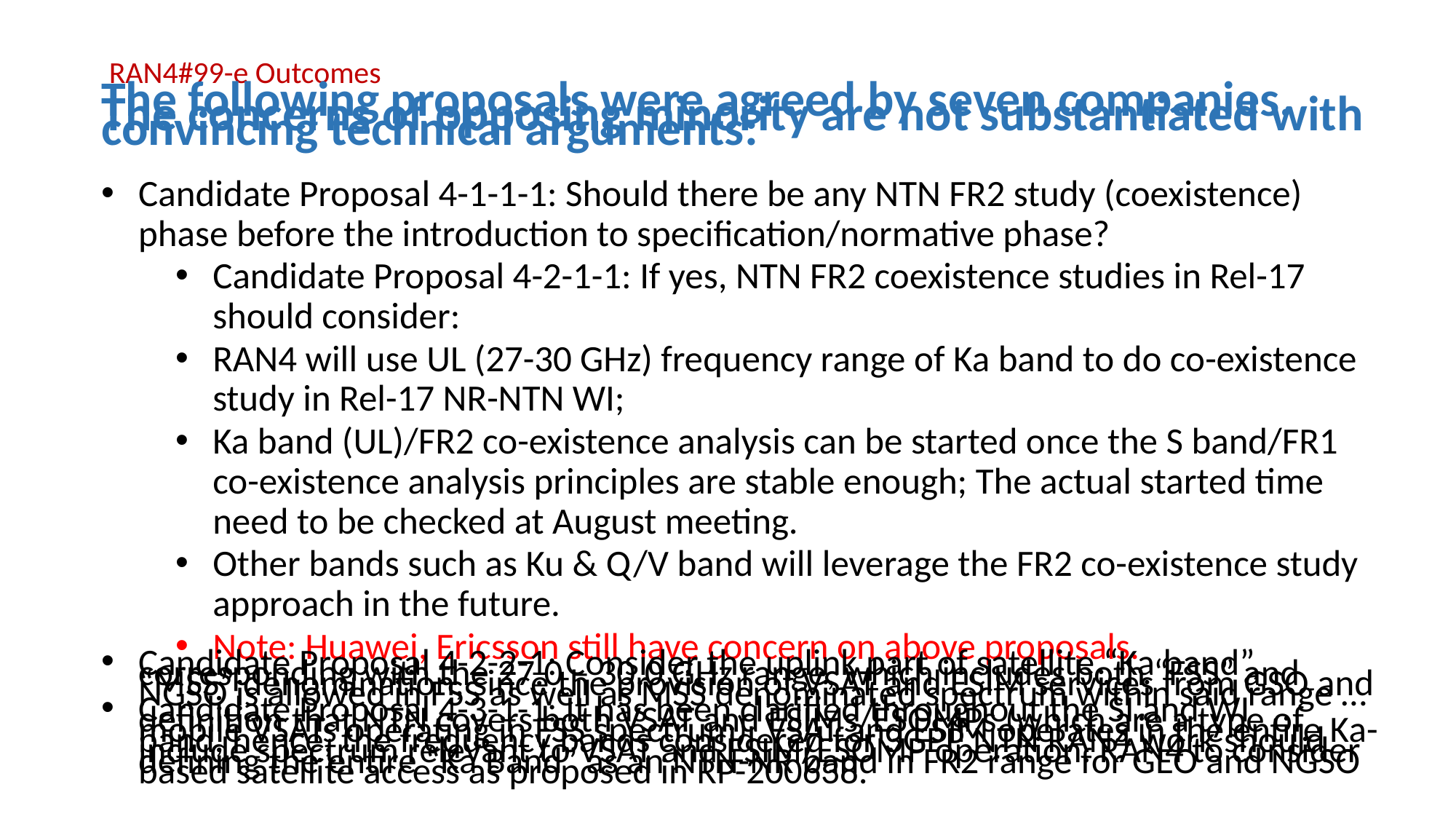

# RAN4#99-e Outcomes

The following proposals were agreed by seven companies. The concerns of opposing minority are not substantiated with convincing technical arguments:

Candidate Proposal 4-1-1-1: Should there be any NTN FR2 study (coexistence) phase before the introduction to specification/normative phase?
Candidate Proposal 4-2-1-1: If yes, NTN FR2 coexistence studies in Rel-17 should consider:
RAN4 will use UL (27-30 GHz) frequency range of Ka band to do co-existence study in Rel-17 NR-NTN WI;
Ka band (UL)/FR2 co-existence analysis can be started once the S band/FR1 co-existence analysis principles are stable enough; The actual started time need to be checked at August meeting.
Other bands such as Ku & Q/V band will leverage the FR2 co-existence study approach in the future.
Note: Huawei, Ericsson still have concern on above proposals.
Candidate Proposal 4-2-2-1: Consider the uplink part of satellite “Ka band”, corresponding with the 27.0 – 30.0 GHz range, which includes both “FSS” and “MSS” denomination, since the provision of VSAT and ESIM services from GSO and NGSO is allowed in FSS as well as MSS denominated spectrum within said range …
Candidate Proposal 4-3-1-1: It has been clarified throughout the SI and WI definition that NTN covers both VSAT and ESIMs/ESOMPs (which are a type of mobile VSATs operating in FSS spectrum). VSAT and ESIM operates in the entire Ka-band, hence, the frequency bands considered for 3GPP NTN RAN4 work should include spectrum relevant to VSAT and ESIM/ESOMP operation. RAN4 to consider defining the entire “Ka Band” as an NTN-NR band in FR2 range for GEO and NGSO based satellite access as proposed in RP-200638.